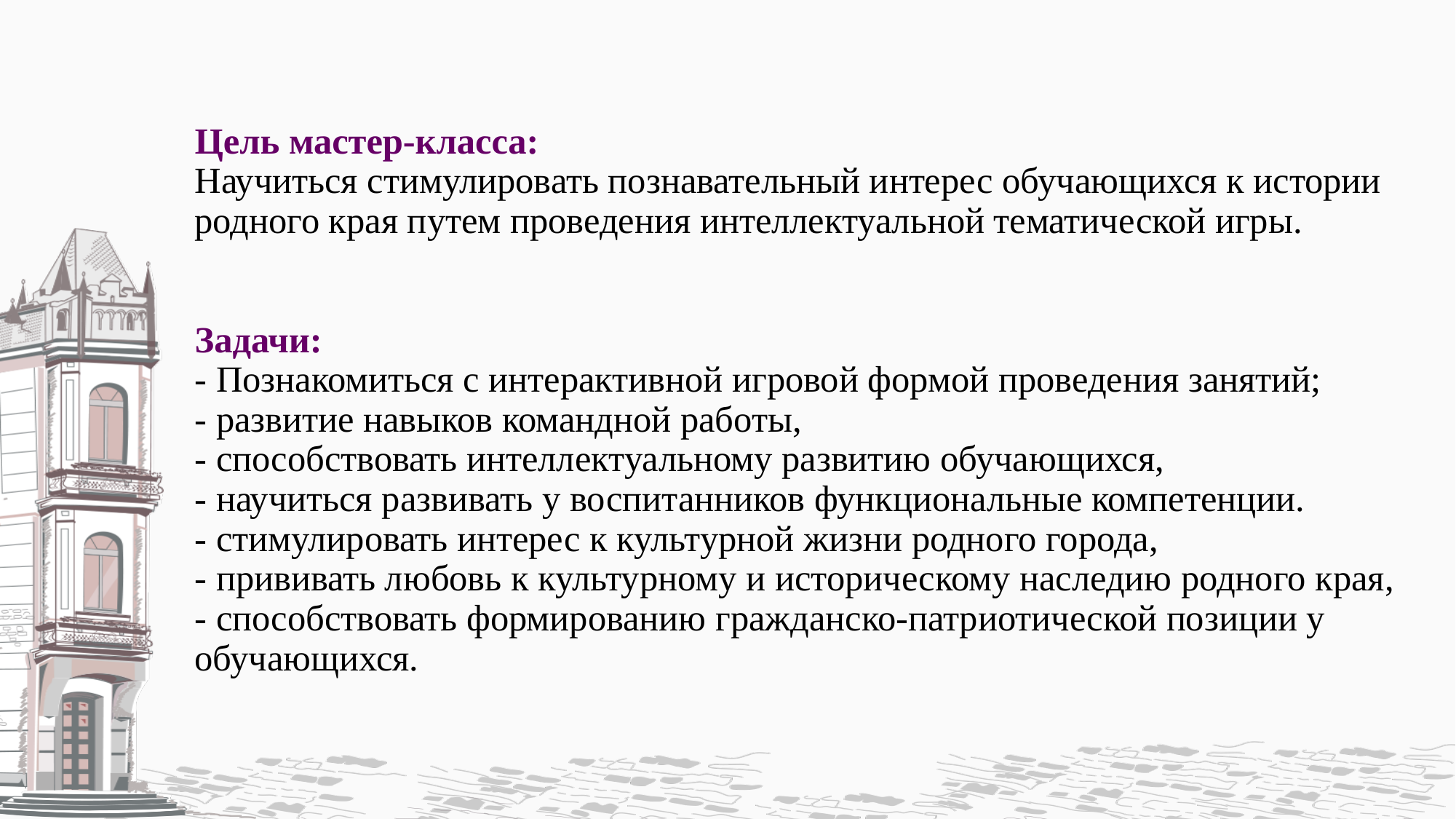

# Цель мастер-класса: Научиться стимулировать познавательный интерес обучающихся к истории родного края путем проведения интеллектуальной тематической игры. Задачи: - Познакомиться с интерактивной игровой формой проведения занятий; - развитие навыков командной работы, - способствовать интеллектуальному развитию обучающихся, - научиться развивать у воспитанников функциональные компетенции. - стимулировать интерес к культурной жизни родного города, - прививать любовь к культурному и историческому наследию родного края, - способствовать формированию гражданско-патриотической позиции у обучающихся.